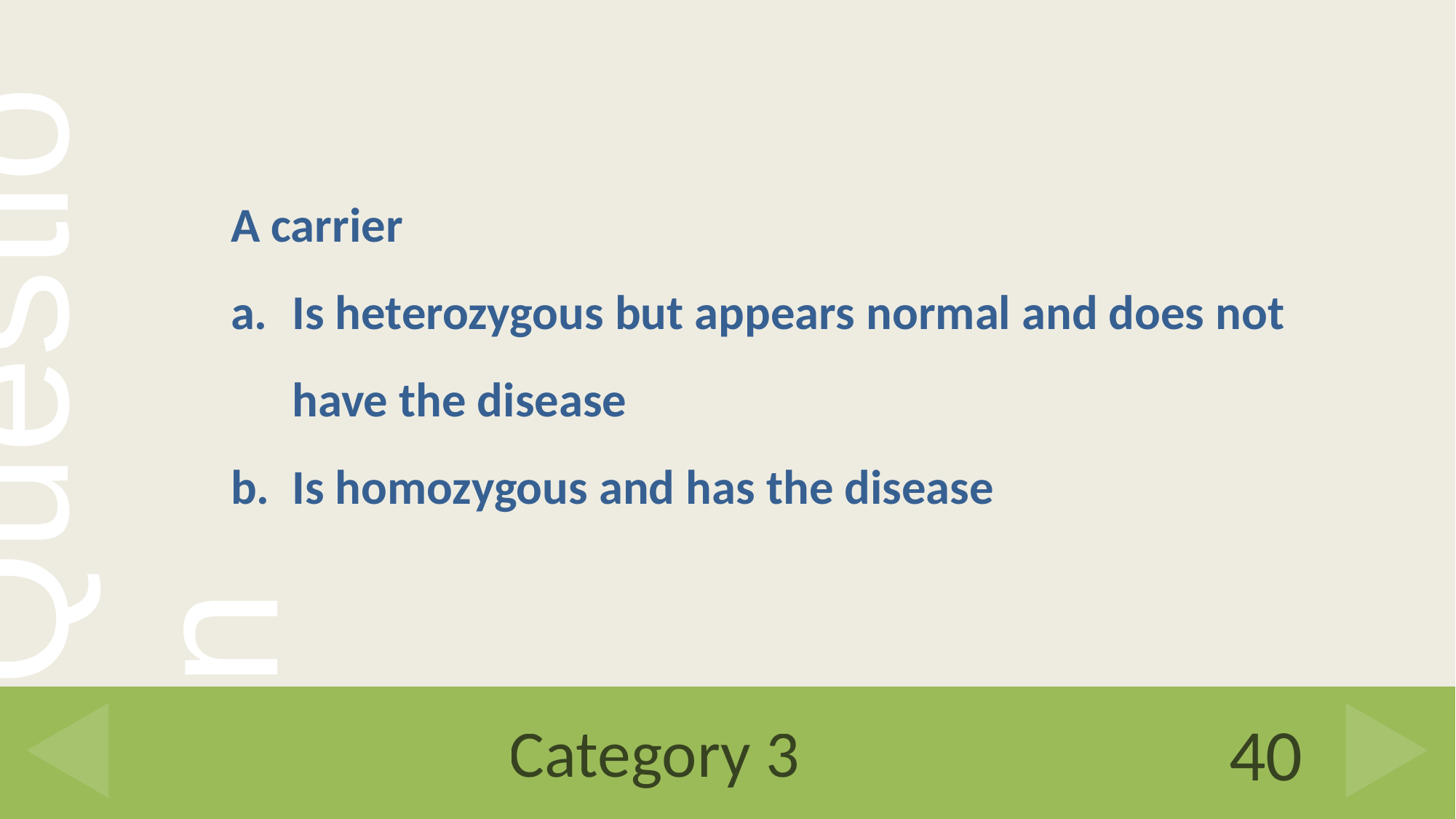

A carrier
Is heterozygous but appears normal and does not have the disease
Is homozygous and has the disease
# Category 3
40